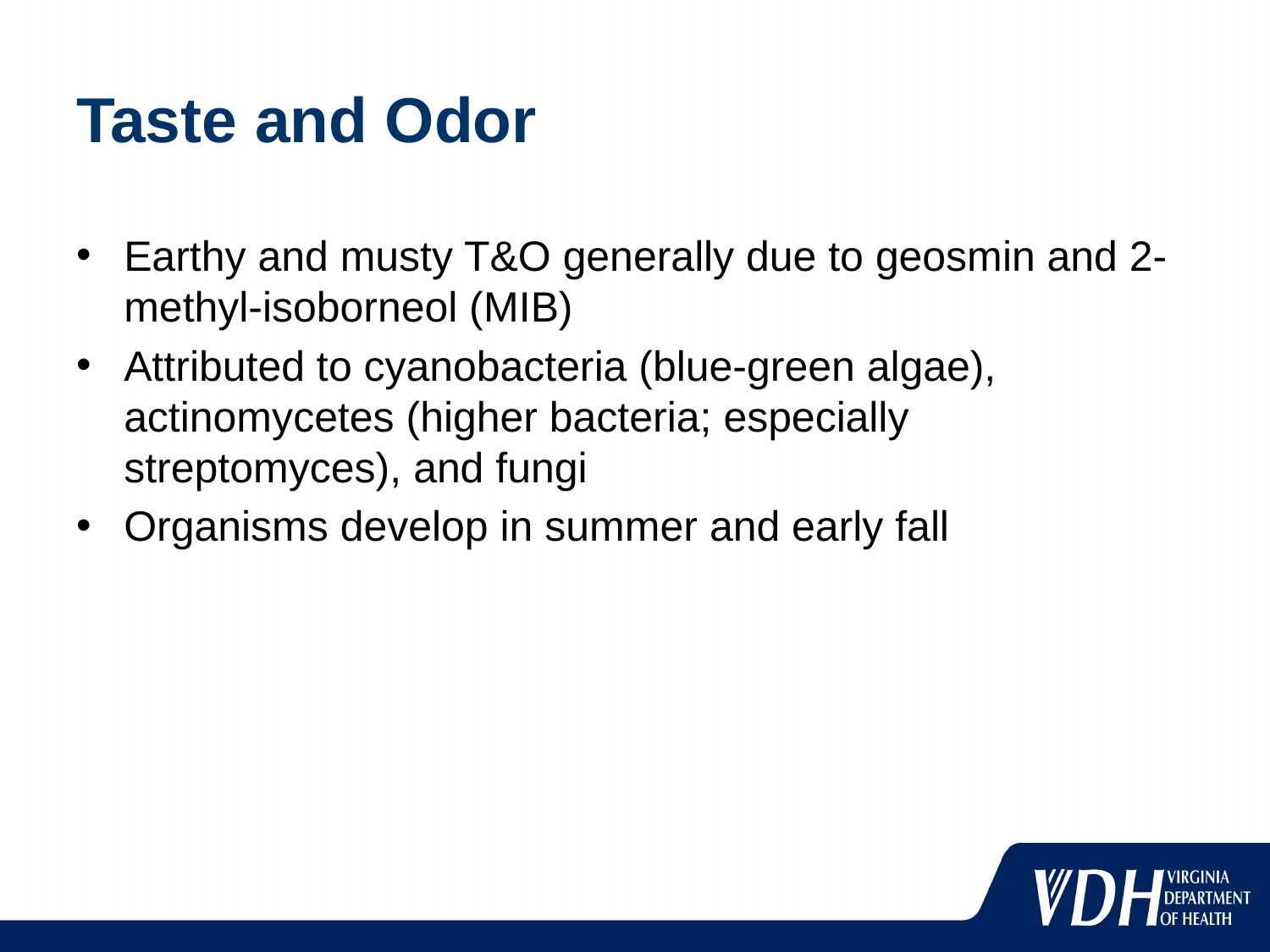

# Taste and Odor
Earthy and musty T&O generally due to geosmin and 2-methyl-isoborneol (MIB)
Attributed to cyanobacteria (blue-green algae), actinomycetes (higher bacteria; especially streptomyces), and fungi
Organisms develop in summer and early fall